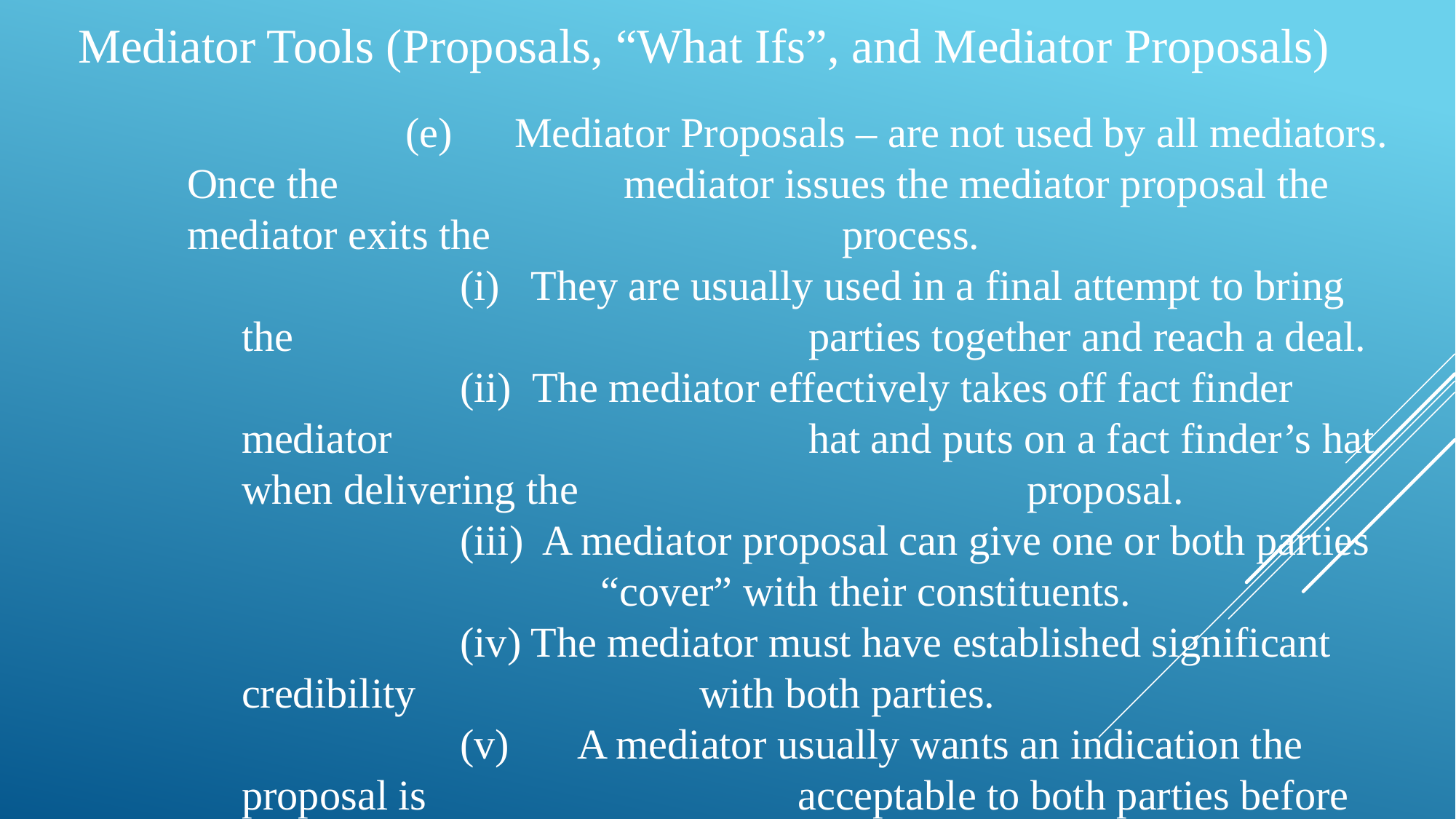

Mediator Tools (Proposals, “What Ifs”, and Mediator Proposals)

		(e)	Mediator Proposals – are not used by all mediators.  Once the 			mediator issues the mediator proposal the mediator exits the 				process.
		(i)   They are usually used in a final attempt to bring the 					  parties together and reach a deal.
		(ii)  The mediator effectively takes off fact finder mediator 				  hat and puts on a fact finder’s hat when delivering the 			  	  proposal.
		(iii)  A mediator proposal can give one or both parties
			   “cover” with their constituents.
		(iv) The mediator must have established significant credibility 			  with both parties.
		(v)	 A mediator usually wants an indication the proposal is 				 acceptable to both parties before issuing the proposal.